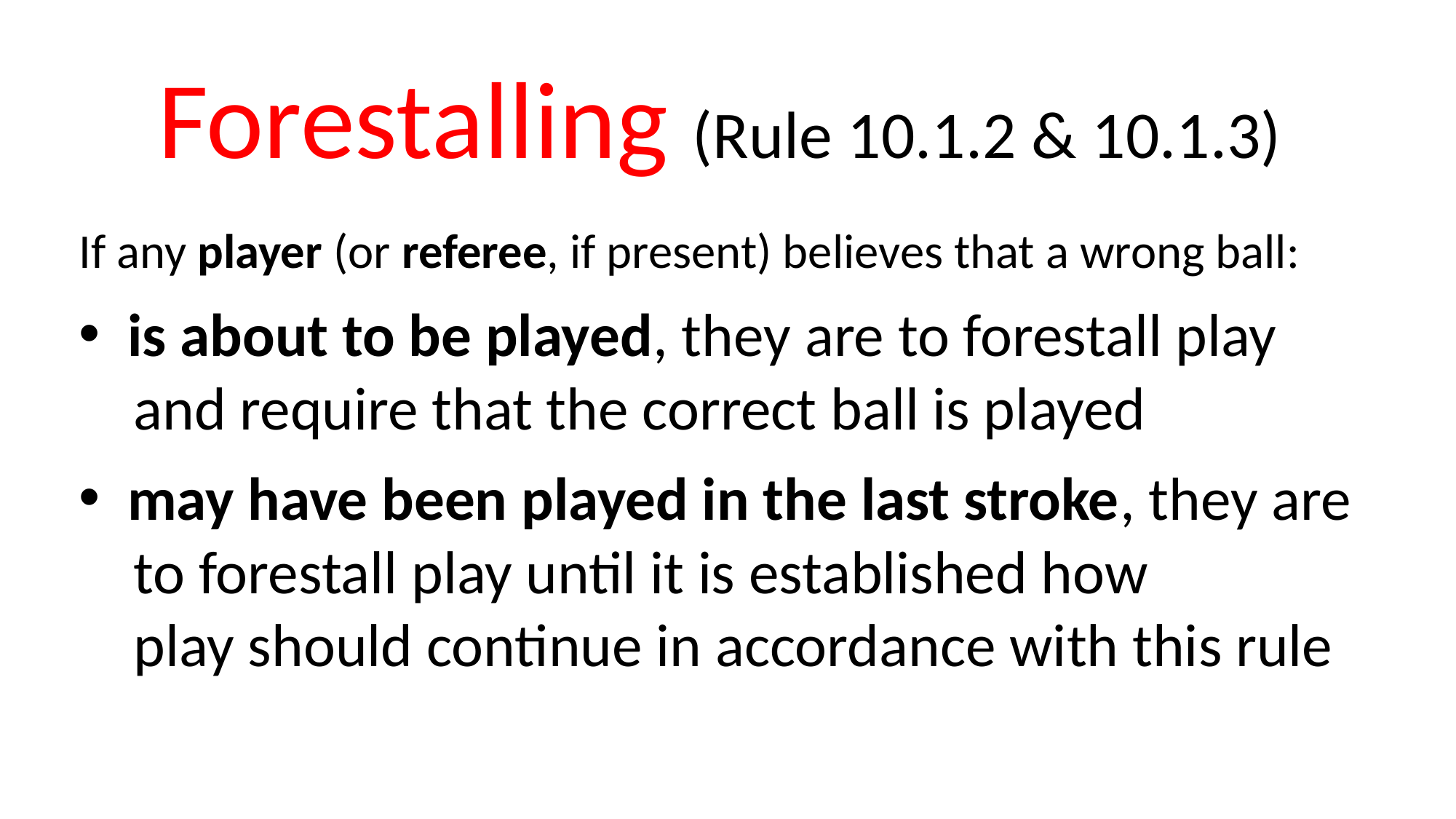

# Forestalling (Rule 10.1.2 & 10.1.3)
If any player (or referee, if present) believes that a wrong ball:
  is about to be played, they are to forestall play
    and require that the correct ball is played
  may have been played in the last stroke, they are
    to forestall play until it is established how
    play should continue in accordance with this rule